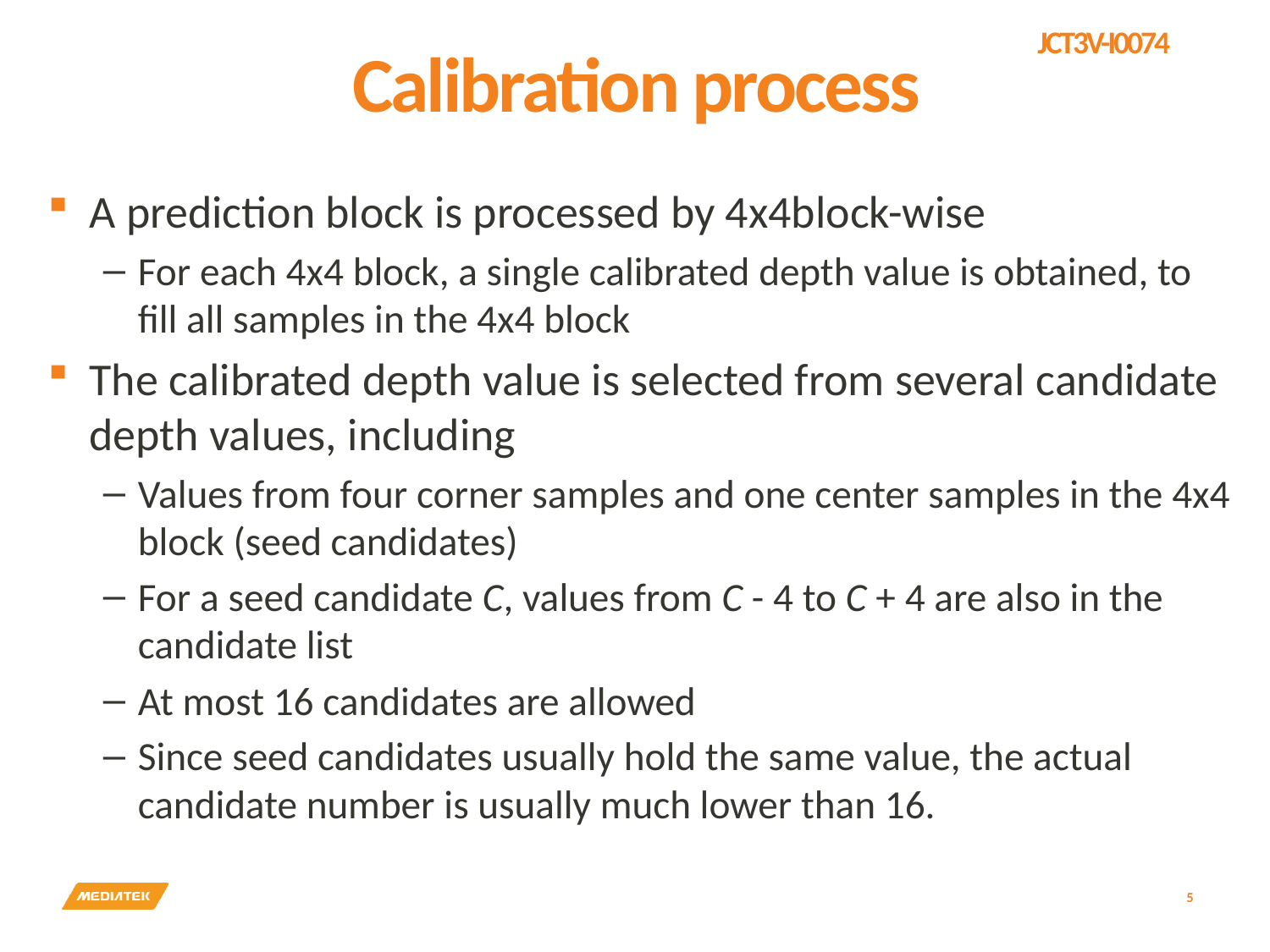

# Calibration process
A prediction block is processed by 4x4block-wise
For each 4x4 block, a single calibrated depth value is obtained, to fill all samples in the 4x4 block
The calibrated depth value is selected from several candidate depth values, including
Values from four corner samples and one center samples in the 4x4 block (seed candidates)
For a seed candidate C, values from C - 4 to C + 4 are also in the candidate list
At most 16 candidates are allowed
Since seed candidates usually hold the same value, the actual candidate number is usually much lower than 16.

5